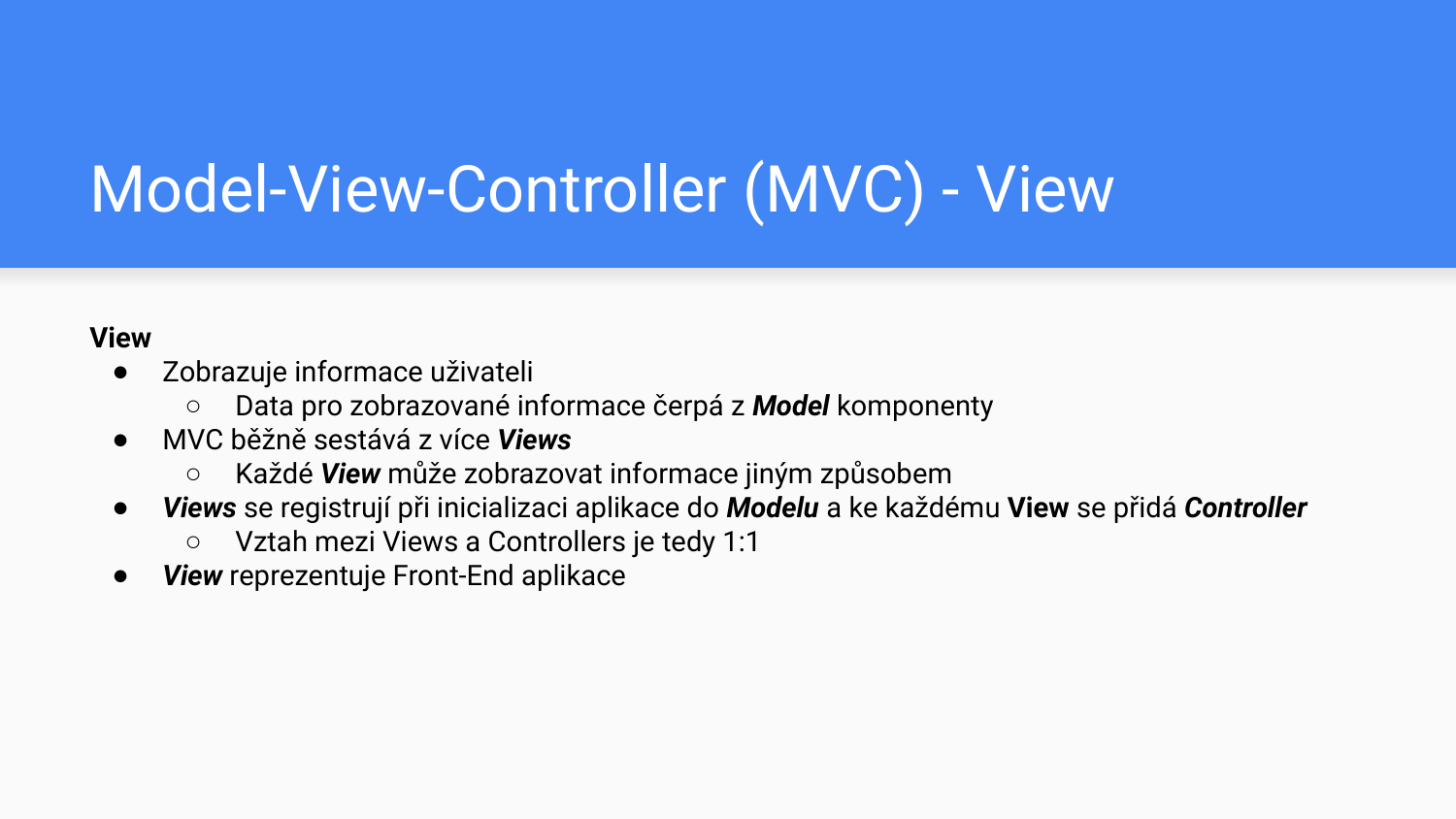

# Model-View-Controller (MVC) - View
View
Zobrazuje informace uživateli
Data pro zobrazované informace čerpá z Model komponenty
MVC běžně sestává z více Views
Každé View může zobrazovat informace jiným způsobem
Views se registrují při inicializaci aplikace do Modelu a ke každému View se přidá Controller
Vztah mezi Views a Controllers je tedy 1:1
View reprezentuje Front-End aplikace